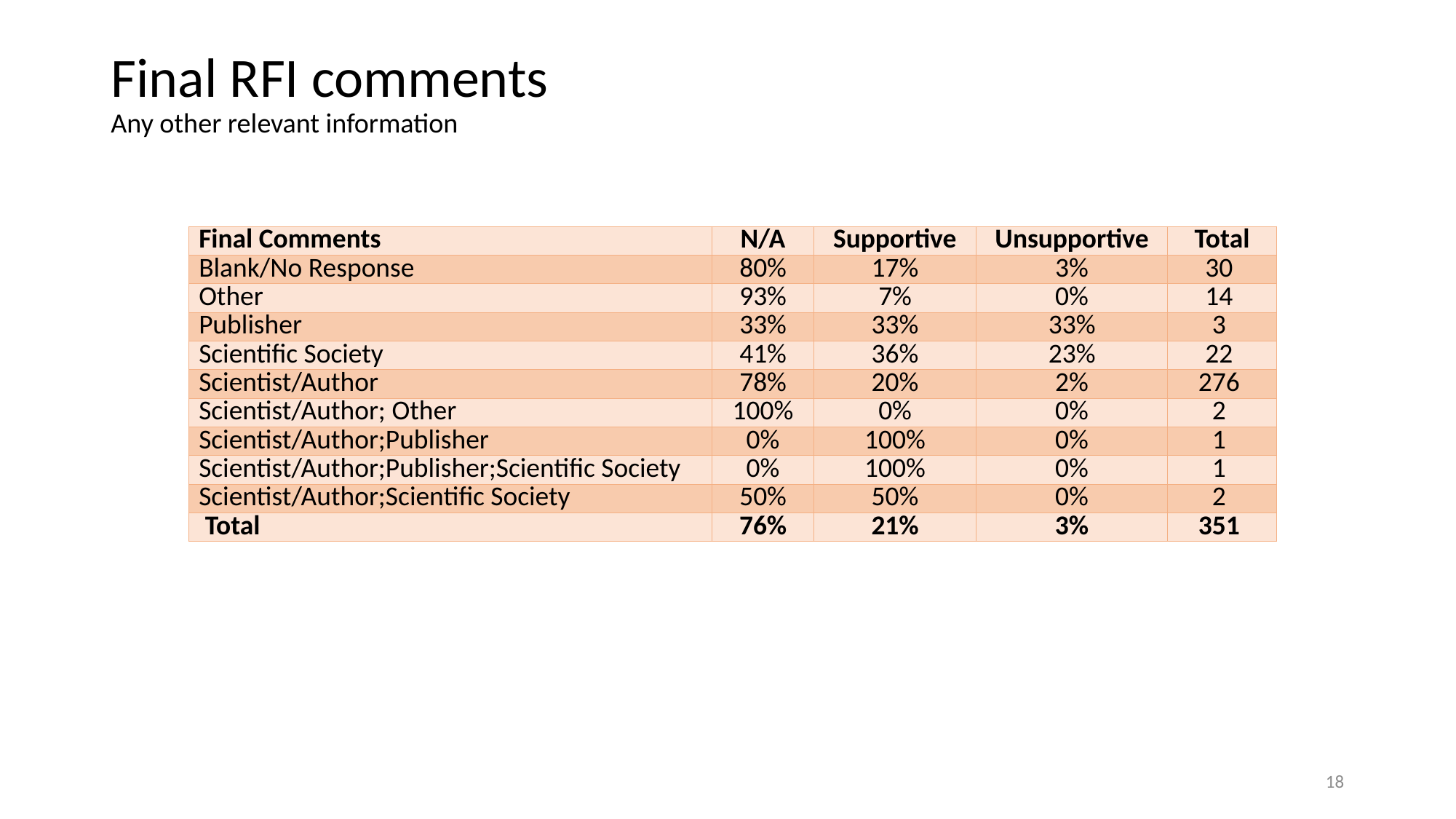

# Final RFI comments Any other relevant information
| Final Comments | N/A | Supportive | Unsupportive | Total |
| --- | --- | --- | --- | --- |
| Blank/No Response | 80% | 17% | 3% | 30 |
| Other | 93% | 7% | 0% | 14 |
| Publisher | 33% | 33% | 33% | 3 |
| Scientific Society | 41% | 36% | 23% | 22 |
| Scientist/Author | 78% | 20% | 2% | 276 |
| Scientist/Author; Other | 100% | 0% | 0% | 2 |
| Scientist/Author;Publisher | 0% | 100% | 0% | 1 |
| Scientist/Author;Publisher;Scientific Society | 0% | 100% | 0% | 1 |
| Scientist/Author;Scientific Society | 50% | 50% | 0% | 2 |
| Total | 76% | 21% | 3% | 351 |
18